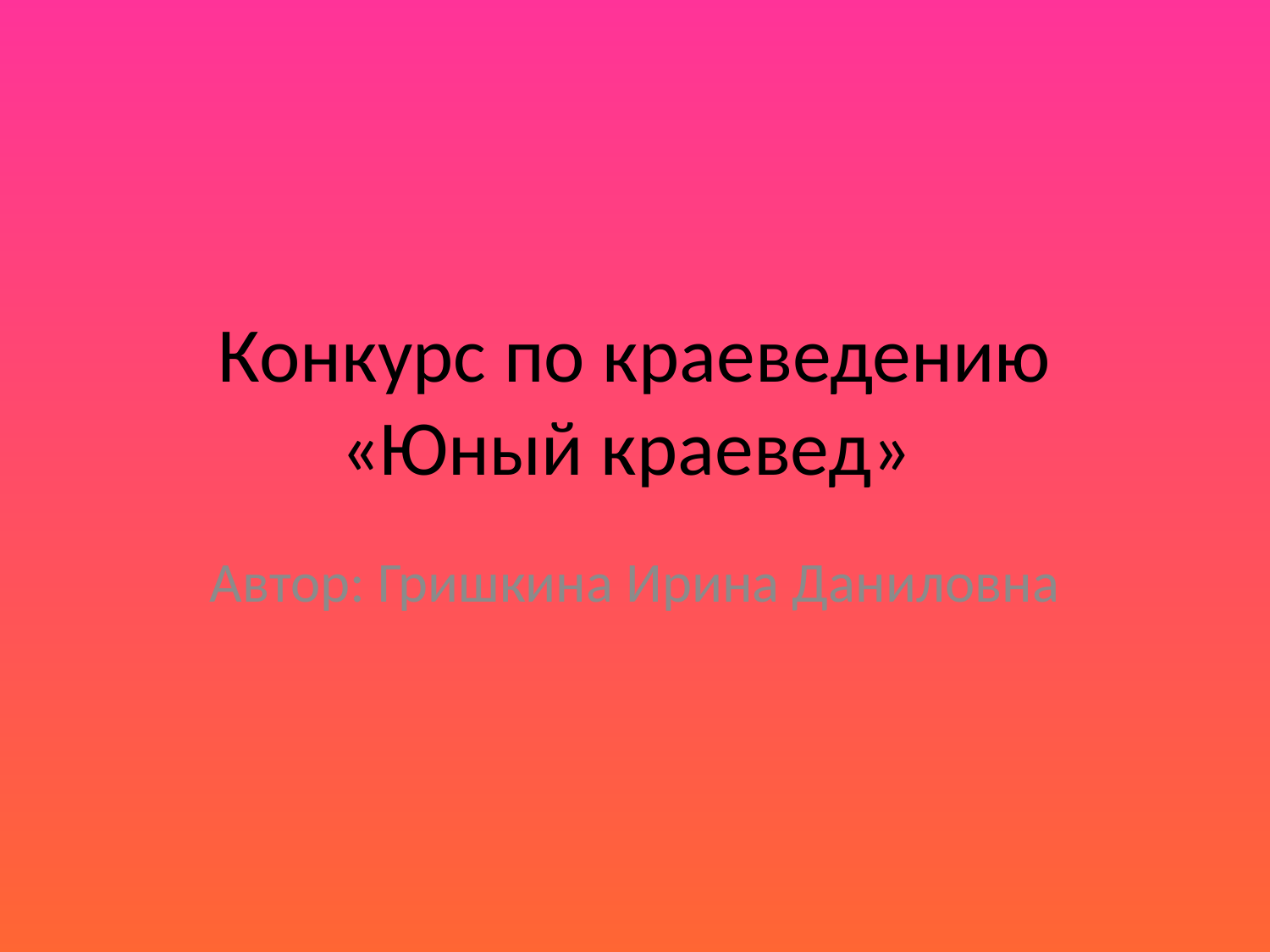

# Конкурс по краеведению «Юный краевед»
Автор: Гришкина Ирина Даниловна